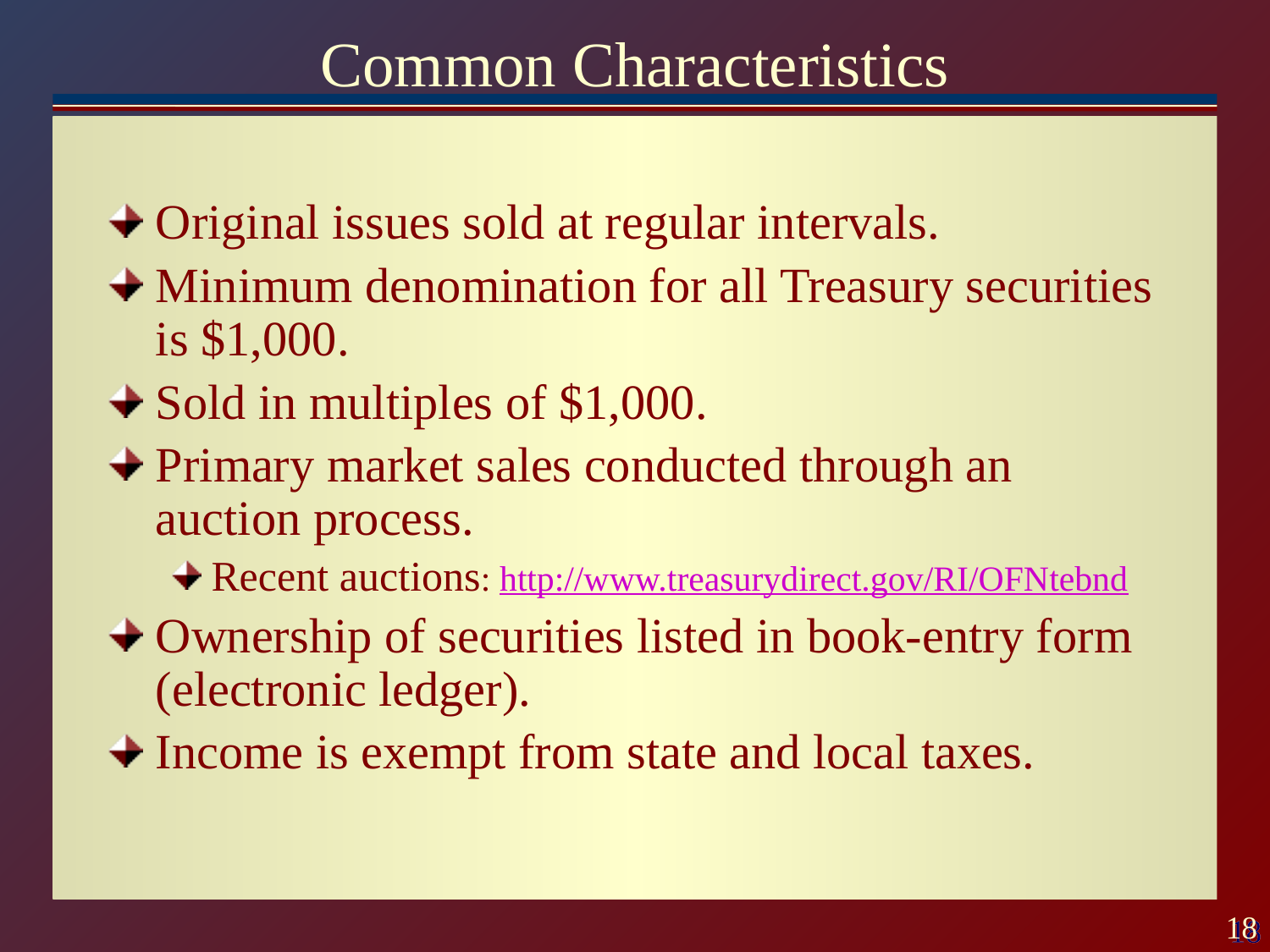

# Common Characteristics
Original issues sold at regular intervals.
Minimum denomination for all Treasury securities is $1,000.
Sold in multiples of $1,000.
Primary market sales conducted through an auction process.
Recent auctions: http://www.treasurydirect.gov/RI/OFNtebnd
Ownership of securities listed in book-entry form (electronic ledger).
Income is exempt from state and local taxes.